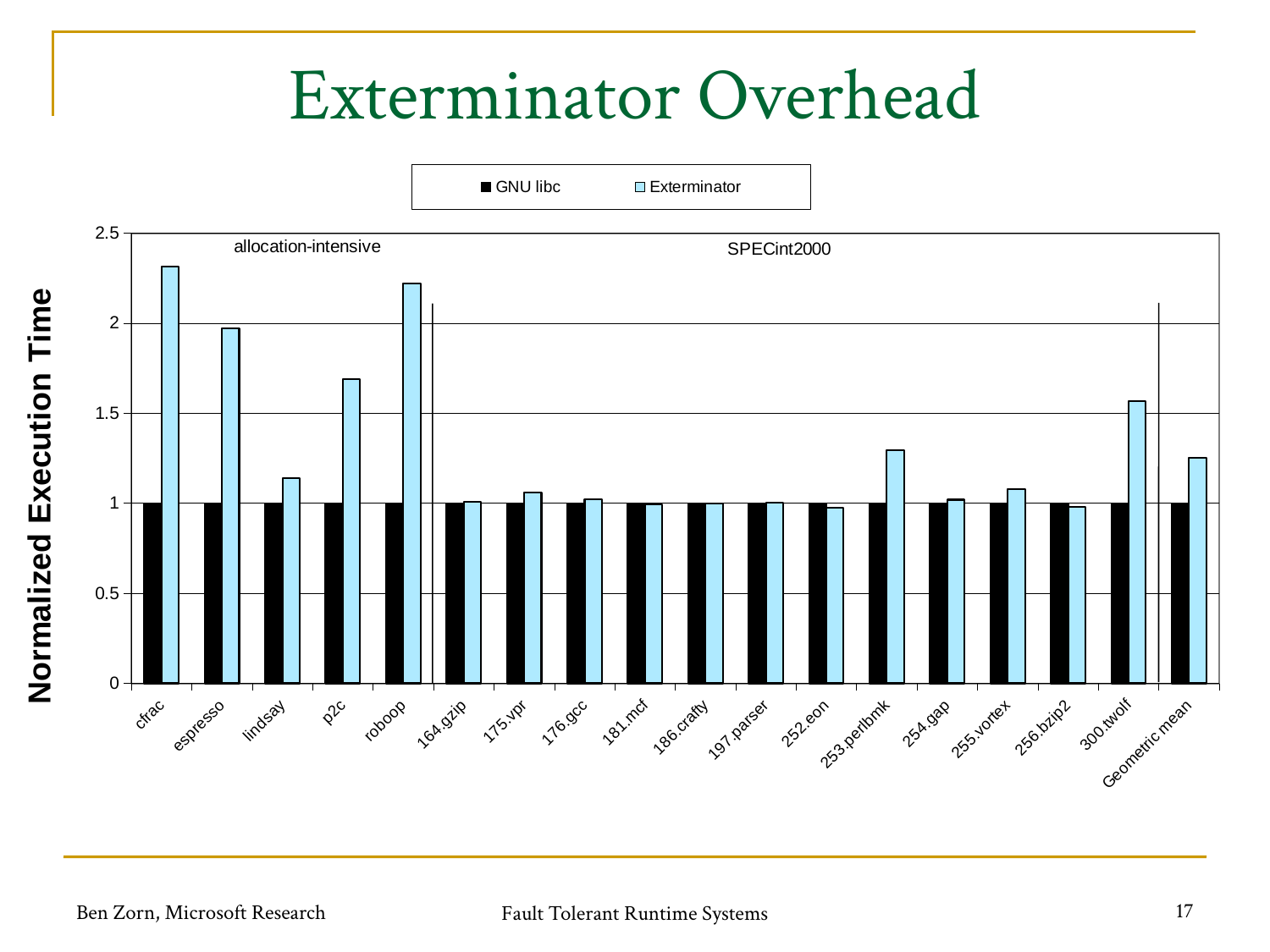

# Exterminator Overhead

### Chart

| Category |  |  |
|---|---|---|
| cfrac | 1.0 | 2.3158914728682167 |
| espresso | 1.0 | 1.970588235294116 |
| lindsay | 1.0 | 1.1408450704225361 |
| p2c | 1.0 | 1.6900000000000044 |
| roboop | 1.0 | 2.222635889798958 |
| 164.gzip | 1.0 | 1.00625 |
| 175.vpr | 1.0 | 1.0585106382978724 |
| 176.gcc | 1.0 | 1.0239294710327456 |
| 181.mcf | 1.0 | 0.9956709956709957 |
| 186.crafty | 1.0 | 1.0 |
| 197.parser | 1.0 | 1.0052083333333333 |
| 252.eon | 1.0 | 0.9729729729729726 |
| 253.perlbmk | 1.0 | 1.2929292929292842 |
| 254.gap | 1.0 | 1.0198019801980198 |
| 255.vortex | 1.0 | 1.0789473684210575 |
| 256.bzip2 | 1.0 | 0.9779005524861919 |
| 300.twolf | 1.0 | 1.5658362989323755 |
| Geometric mean | 1.0 | 1.2513723784990896 |
Ben Zorn, Microsoft Research
17
Fault Tolerant Runtime Systems